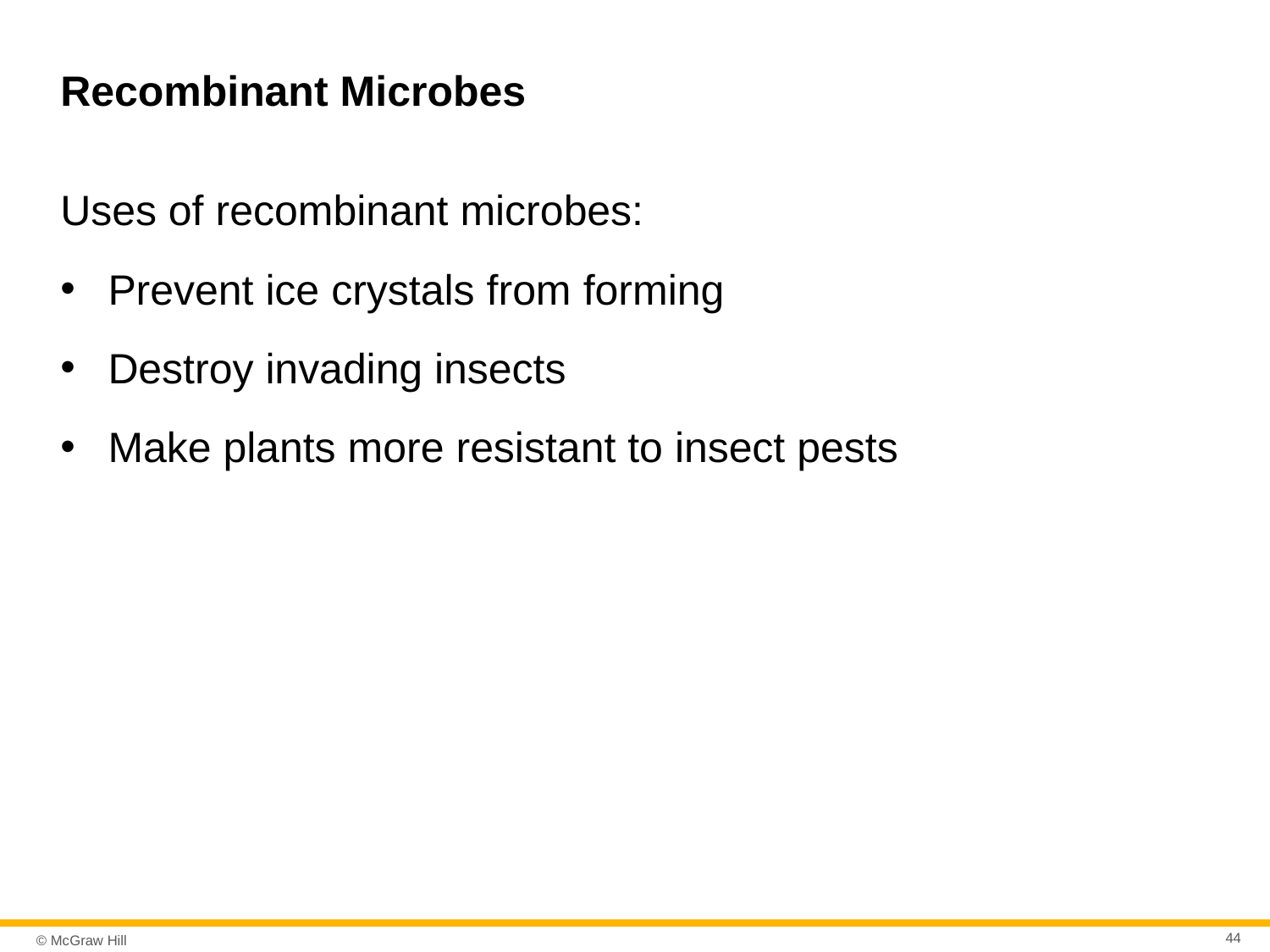

# Recombinant Microbes
Uses of recombinant microbes:
Prevent ice crystals from forming
Destroy invading insects
Make plants more resistant to insect pests